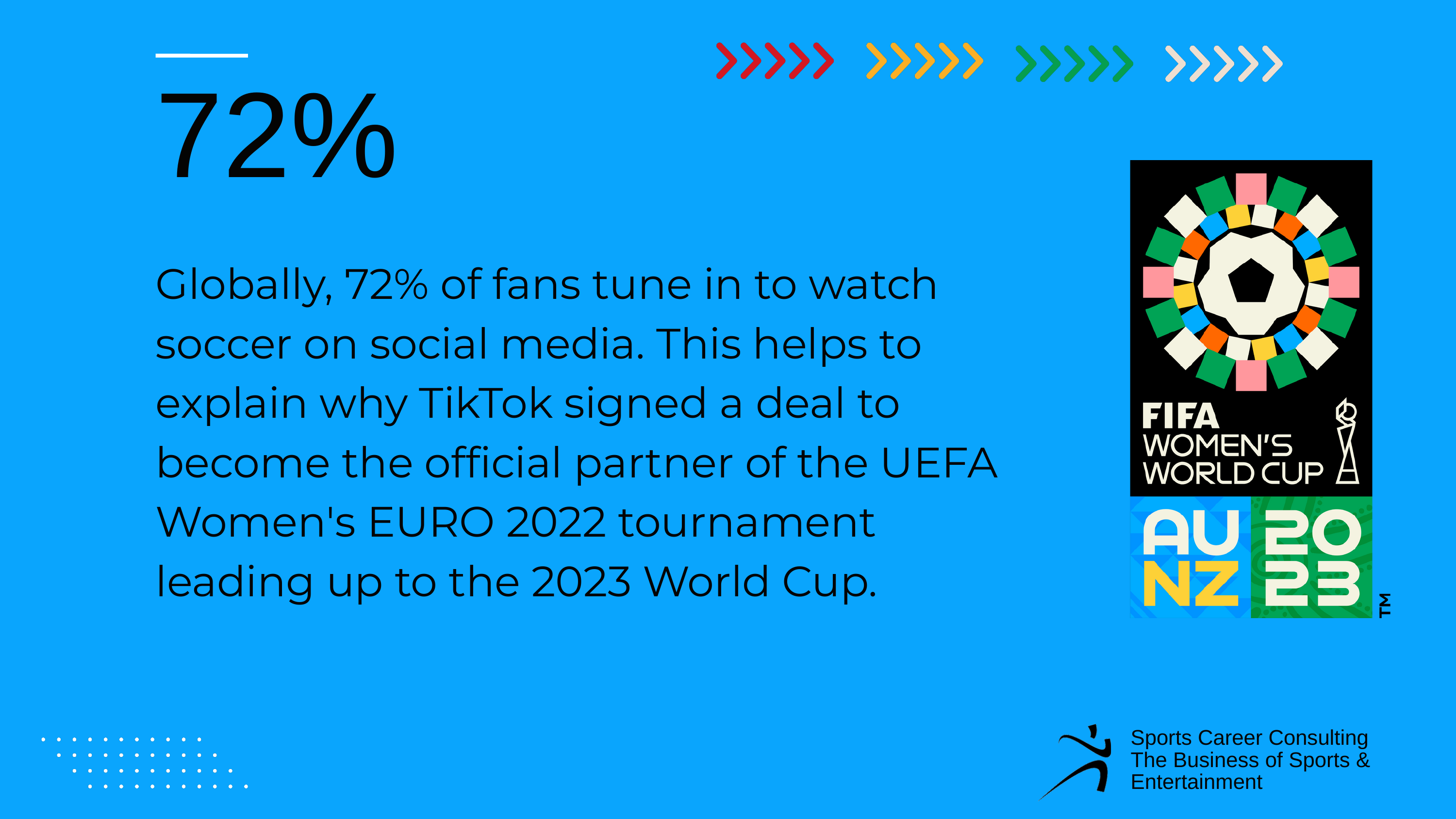

72%

Globally, 72% of fans tune in to watch soccer on social media. This helps to explain why TikTok signed a deal to become the official partner of the UEFA Women's EURO 2022 tournament leading up to the 2023 World Cup.

Sports Career Consulting
The Business of Sports & Entertainment